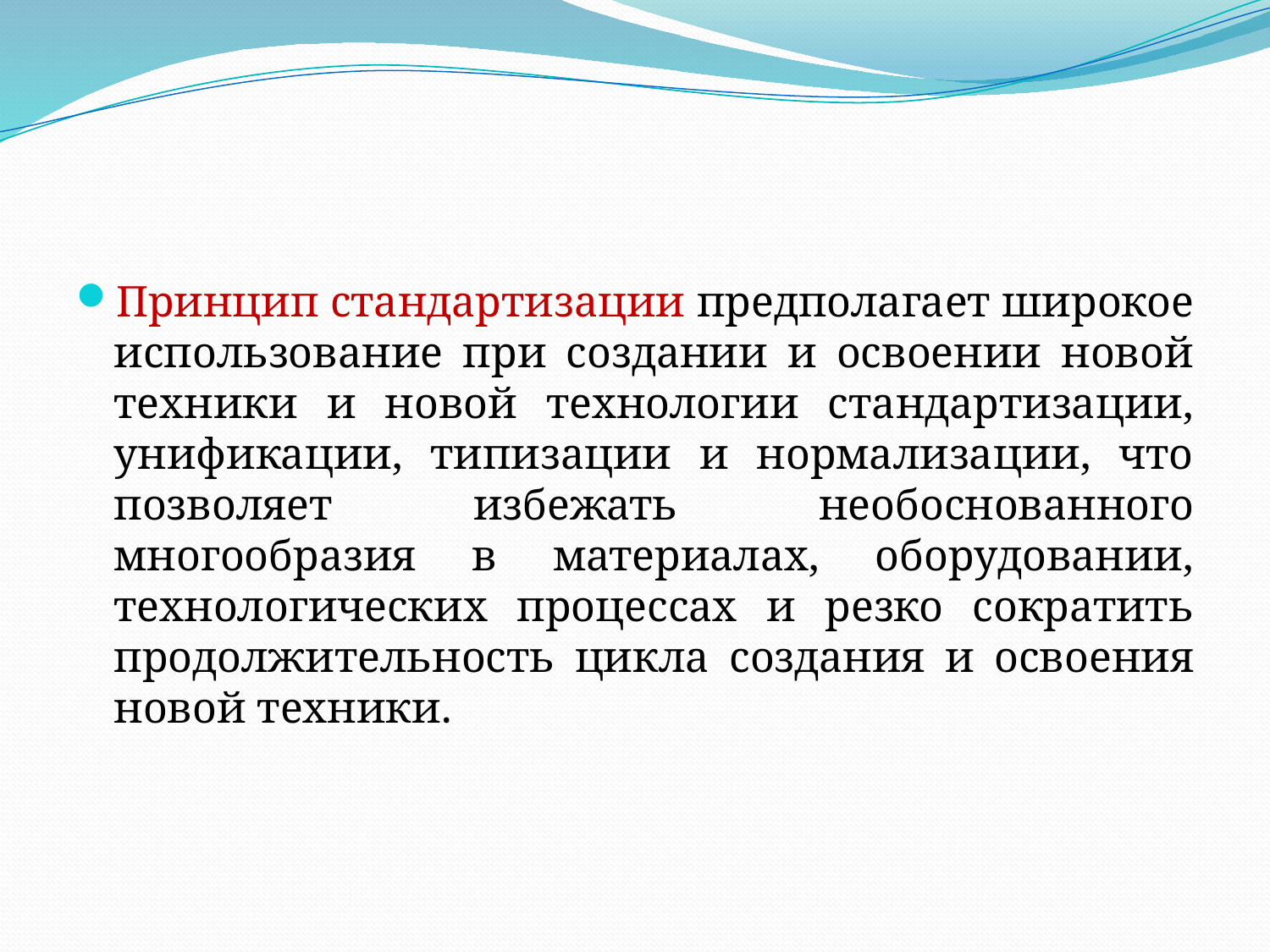

Принцип стандартизации предполагает широкое использование при создании и освоении новой техники и новой технологии стандартизации, унификации, типизации и нормализации, что позволяет избежать необоснованного многообразия в материалах, оборудовании, технологических процессах и резко сократить продолжительность цикла создания и освоения новой техники.